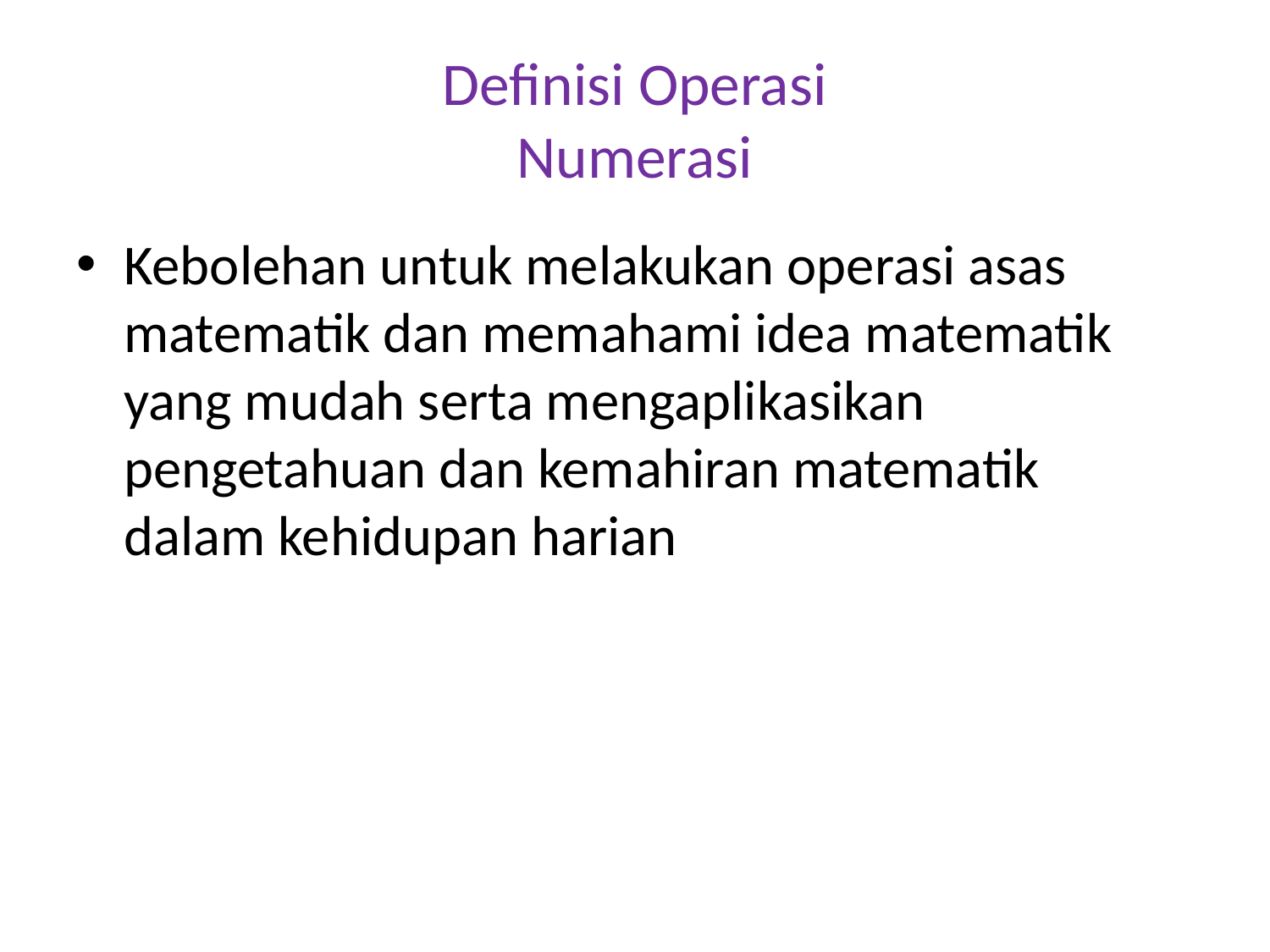

# Definisi Operasi Numerasi
Kebolehan untuk melakukan operasi asas matematik dan memahami idea matematik yang mudah serta mengaplikasikan pengetahuan dan kemahiran matematik dalam kehidupan harian